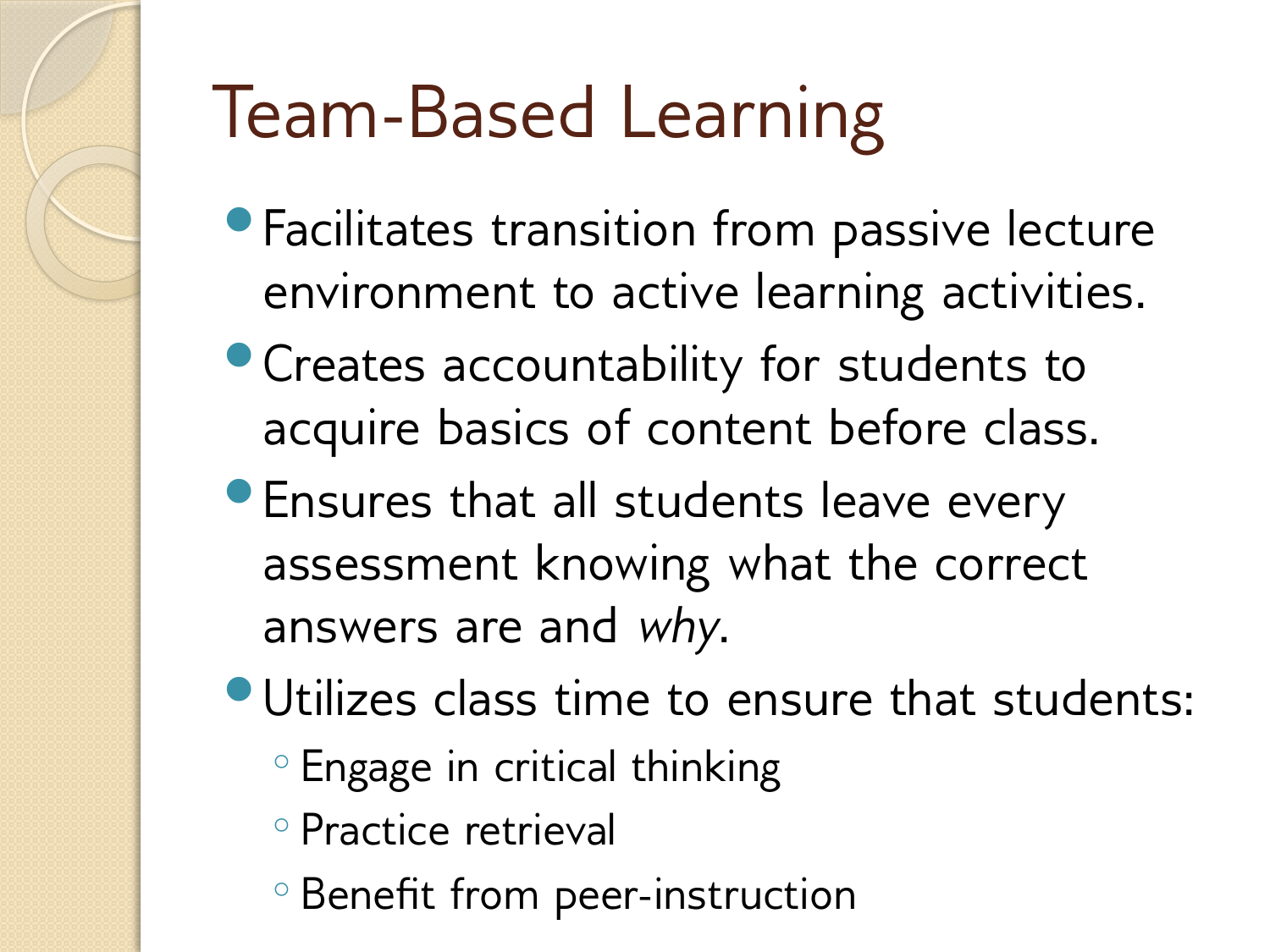

# Team-Based Learning
Facilitates transition from passive lecture environment to active learning activities.
Creates accountability for students to acquire basics of content before class.
Ensures that all students leave every assessment knowing what the correct answers are and why.
Utilizes class time to ensure that students:
Engage in critical thinking
Practice retrieval
Benefit from peer-instruction